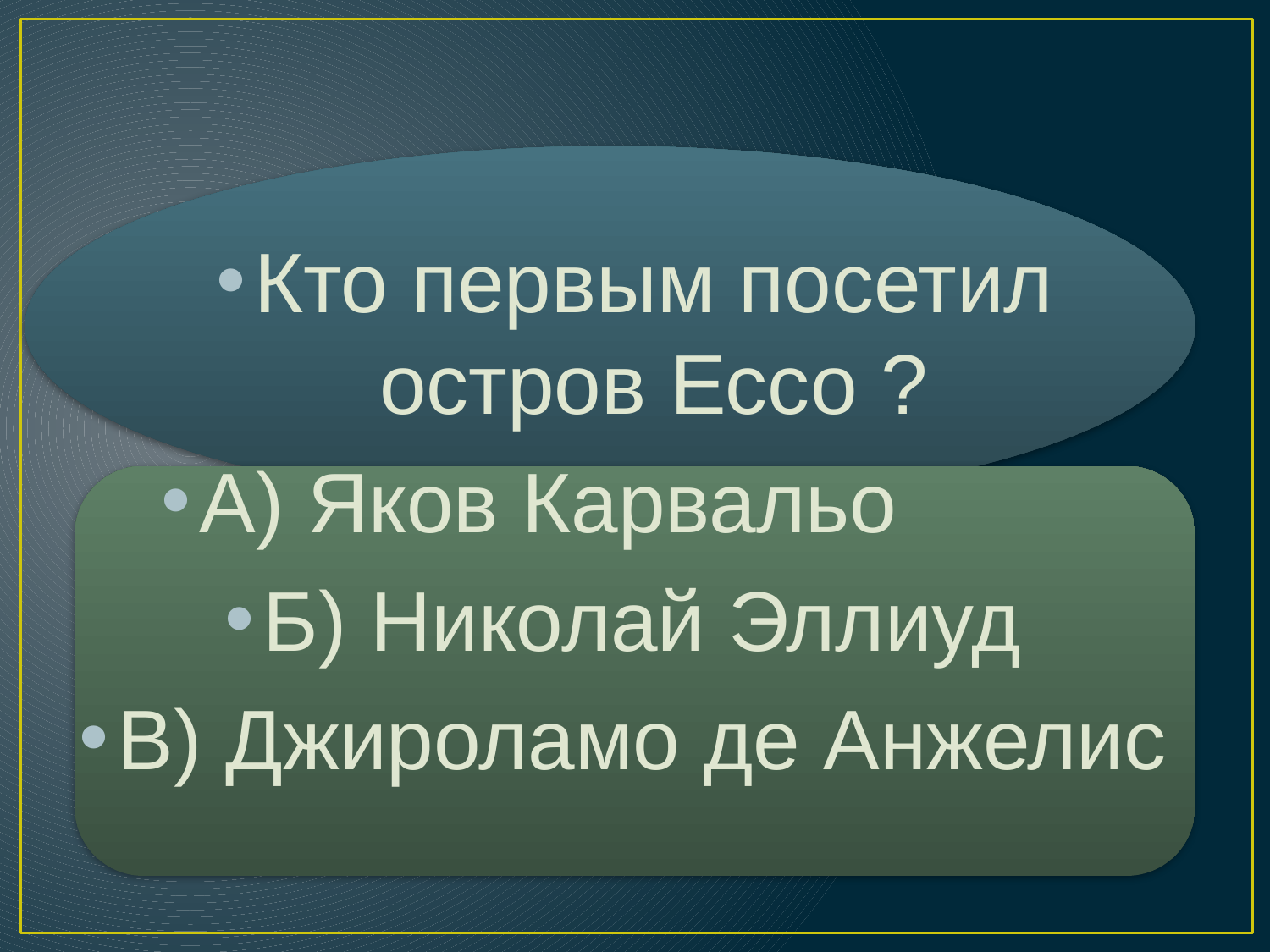

#

Кто первым посетил остров Ессо ?
А) Яков Карвальо
Б) Николай Эллиуд
В) Джироламо де Анжелис